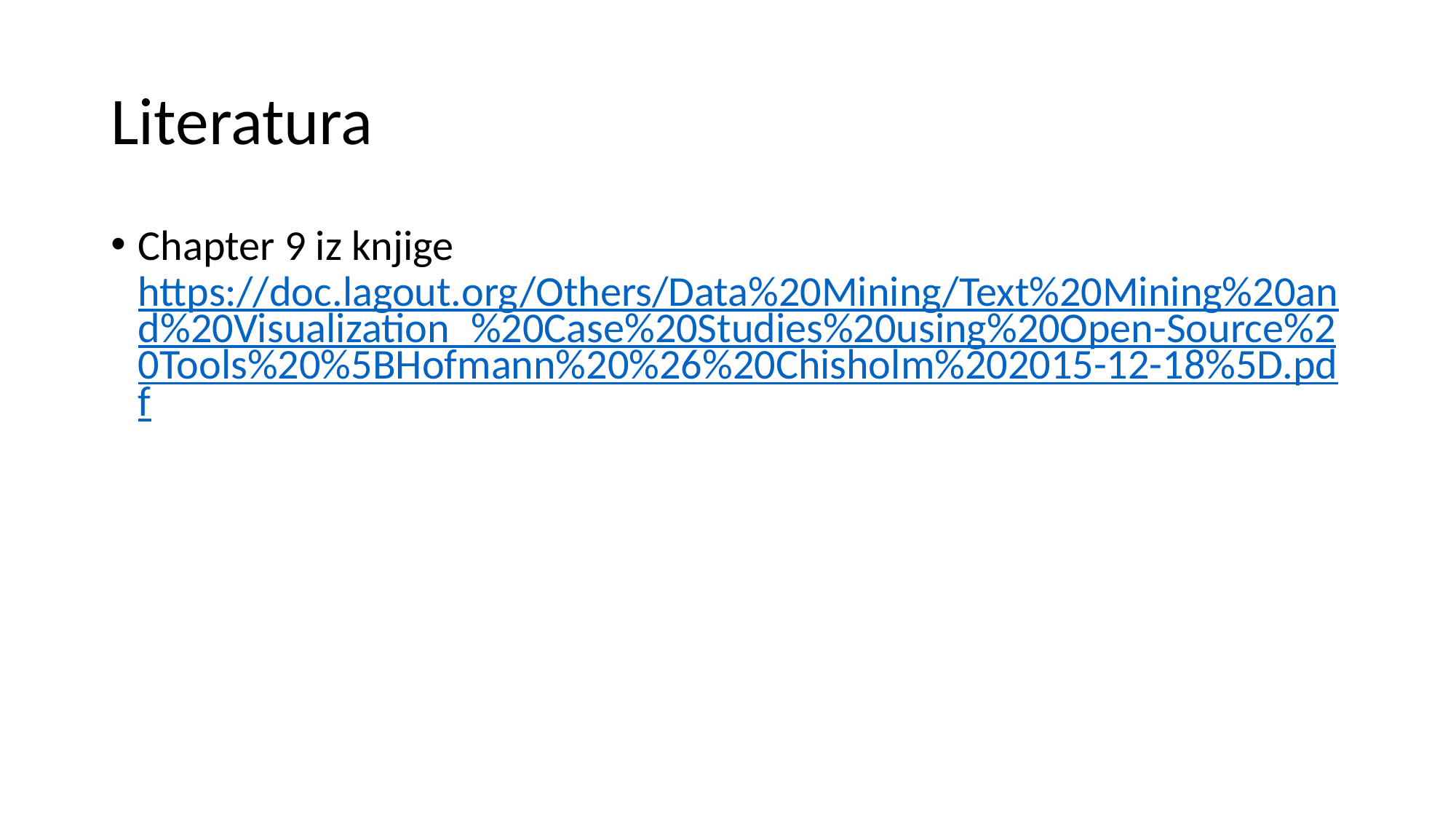

# Literatura
Chapter 9 iz knjige https://doc.lagout.org/Others/Data%20Mining/Text%20Mining%20and%20Visualization_%20Case%20Studies%20using%20Open-Source%20Tools%20%5BHofmann%20%26%20Chisholm%202015-12-18%5D.pdf